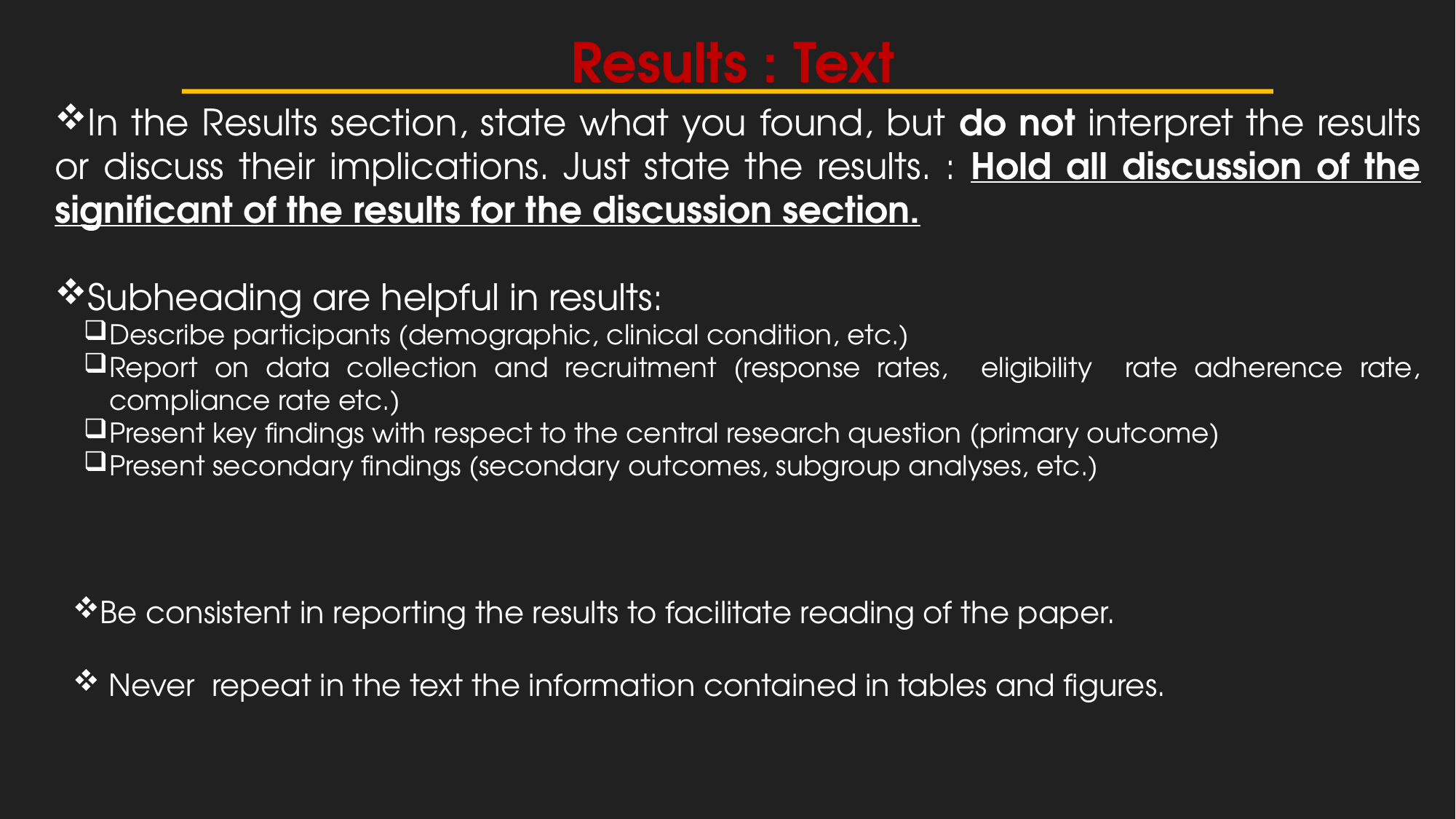

Results : Text

In the Results section, state what you found, but do not interpret the results or discuss their implications. Just state the results. : Hold all discussion of the significant of the results for the discussion section.

Subheading are helpful in results:
Describe participants (demographic, clinical condition, etc.)
Report on data collection and recruitment (response rates,  eligibility  rate adherence rate, compliance rate etc.)
Present key findings with respect to the central research question (primary outcome)
Present secondary findings (secondary outcomes, subgroup analyses, etc.)

Be consistent in reporting the results to facilitate reading of the paper.

 Never  repeat in the text the information contained in tables and figures.